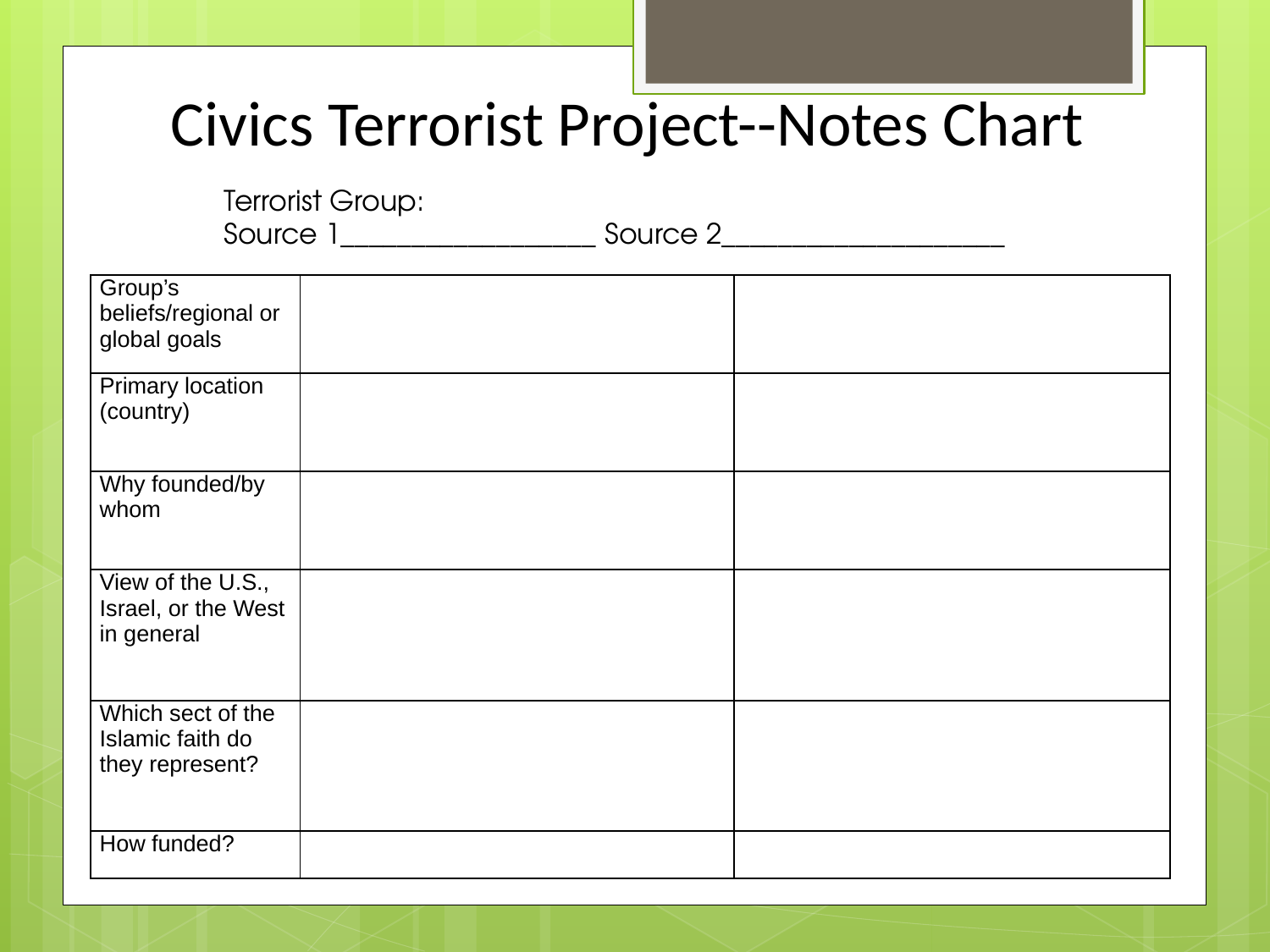

Civics Terrorist Project--Notes Chart
Terrorist Group:
Source 1__________________	Source 2____________________
| Group’s beliefs/regional or global goals |  |  |
| --- | --- | --- |
| Primary location (country) |  |  |
| Why founded/by whom |  |  |
| View of the U.S., Israel, or the West in general |  |  |
| Which sect of the Islamic faith do they represent? |  |  |
| How funded? |  |  |